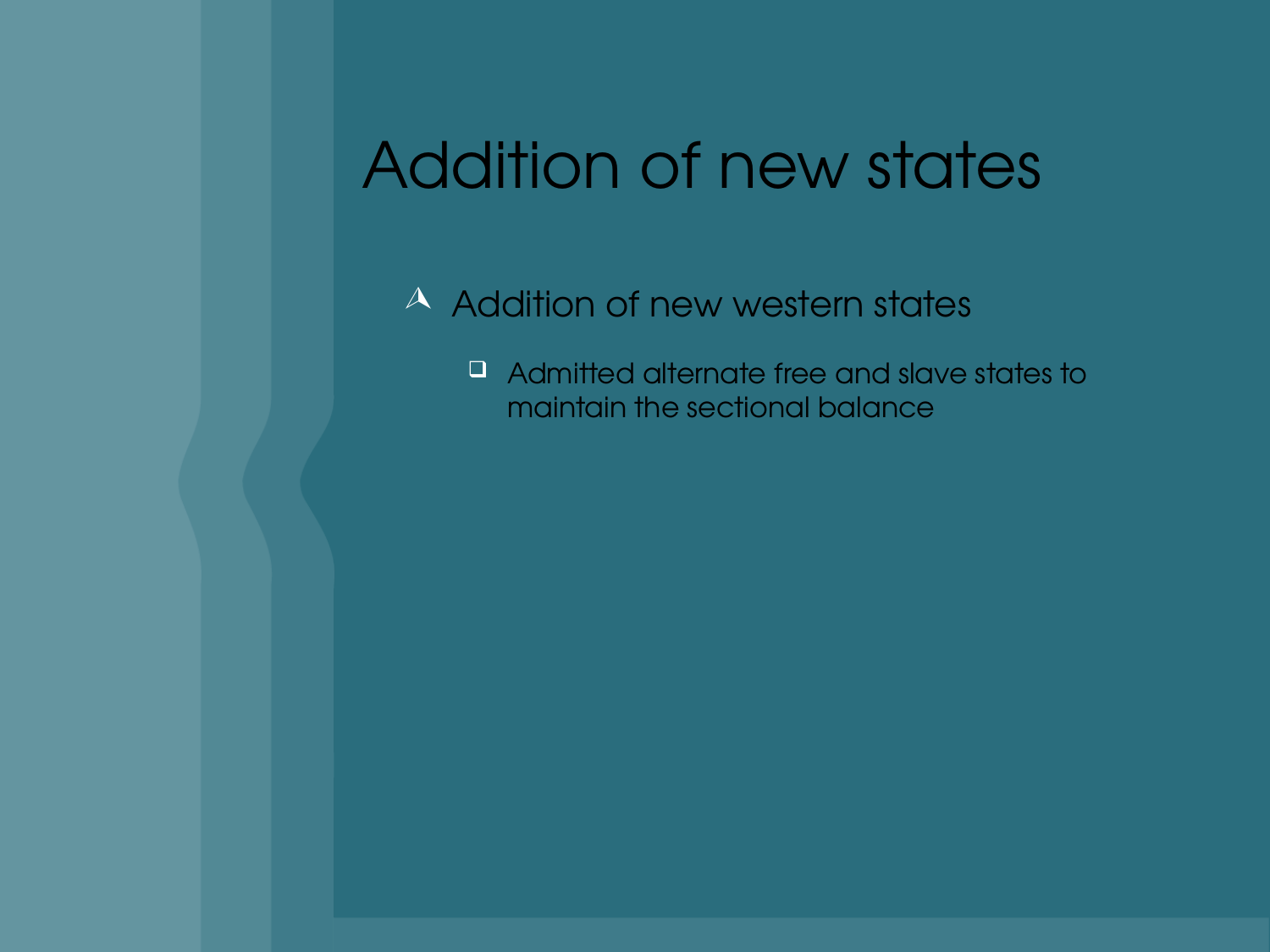

# Addition of new states
Addition of new western states
Admitted alternate free and slave states to maintain the sectional balance